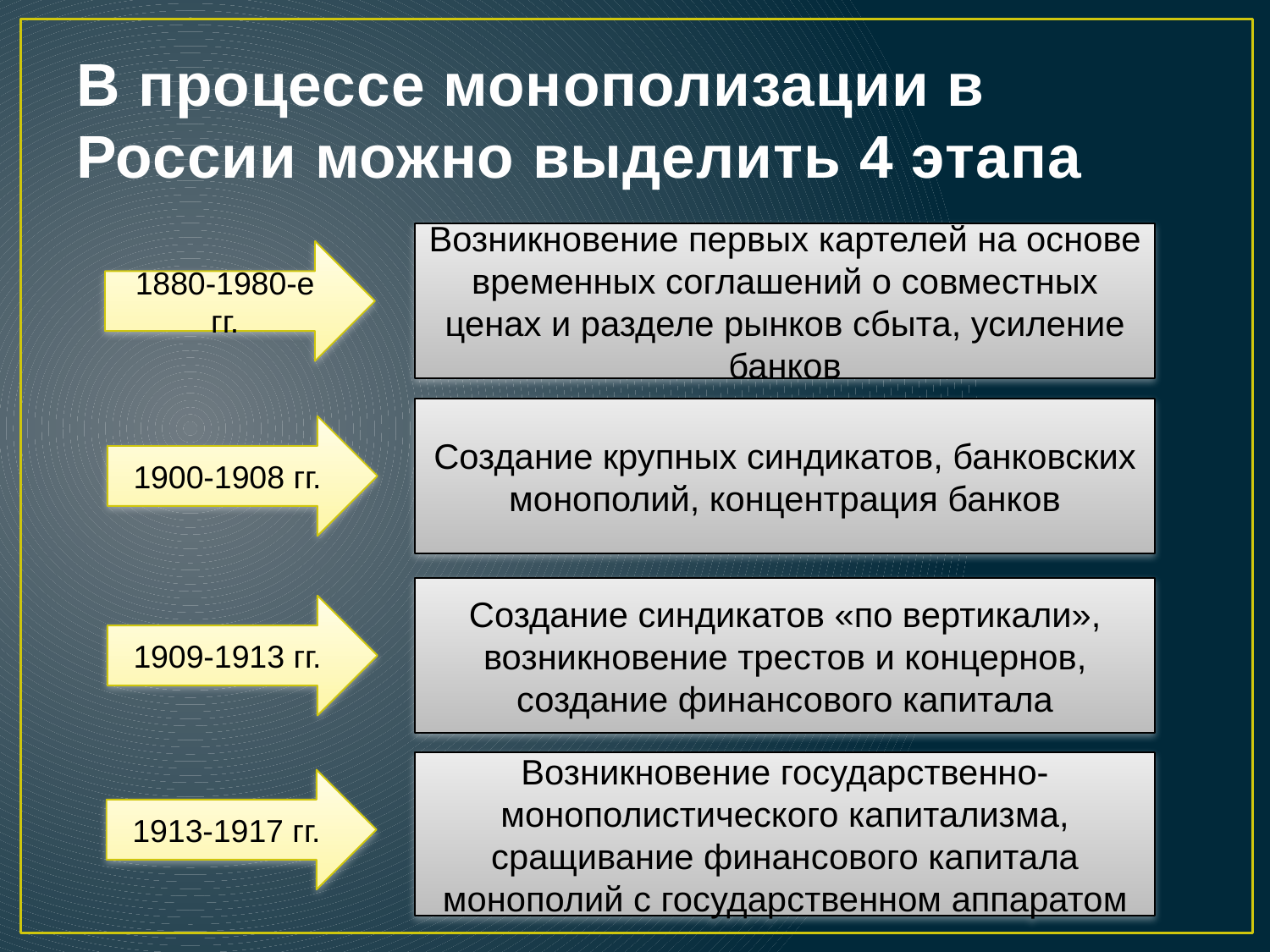

# В процессе монополизации в России можно выделить 4 этапа
Возникновение первых картелей на основе временных соглашений о совместных ценах и разделе рынков сбыта, усиление банков
1880-1980-е гг.
Создание крупных синдикатов, банковских монополий, концентрация банков
1900-1908 гг.
Создание синдикатов «по вертикали», возникновение трестов и концернов, создание финансового капитала
1909-1913 гг.
Возникновение государственно-монополистического капитализма, сращивание финансового капитала монополий с государственном аппаратом
1913-1917 гг.